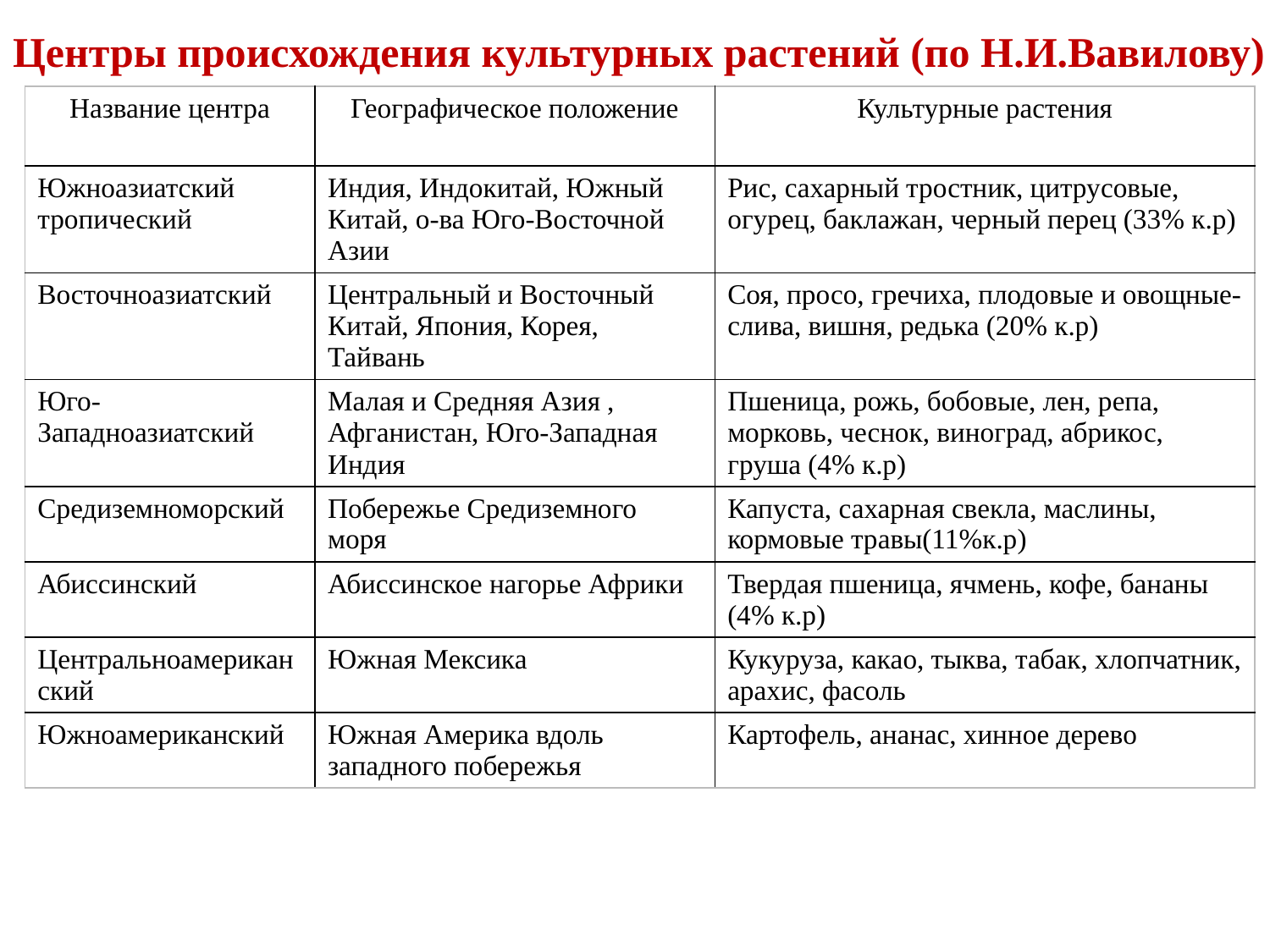

# Центры происхождения культурных растений (по Н.И.Вавилову)
| Название центра | Географическое положение | Культурные растения |
| --- | --- | --- |
| Южноазиатский тропический | Индия, Индокитай, Южный Китай, о-ва Юго-Восточной Азии | Рис, сахарный тростник, цитрусовые, огурец, баклажан, черный перец (33% к.р) |
| Восточноазиатский | Центральный и Восточный Китай, Япония, Корея, Тайвань | Соя, просо, гречиха, плодовые и овощные- слива, вишня, редька (20% к.р) |
| Юго-Западноазиатский | Малая и Средняя Азия , Афганистан, Юго-Западная Индия | Пшеница, рожь, бобовые, лен, репа, морковь, чеснок, виноград, абрикос, груша (4% к.р) |
| Средиземноморский | Побережье Средиземного моря | Капуста, сахарная свекла, маслины, кормовые травы(11%к.р) |
| Абиссинский | Абиссинское нагорье Африки | Твердая пшеница, ячмень, кофе, бананы (4% к.р) |
| Центральноамериканский | Южная Мексика | Кукуруза, какао, тыква, табак, хлопчатник, арахис, фасоль |
| Южноамериканский | Южная Америка вдоль западного побережья | Картофель, ананас, хинное дерево |